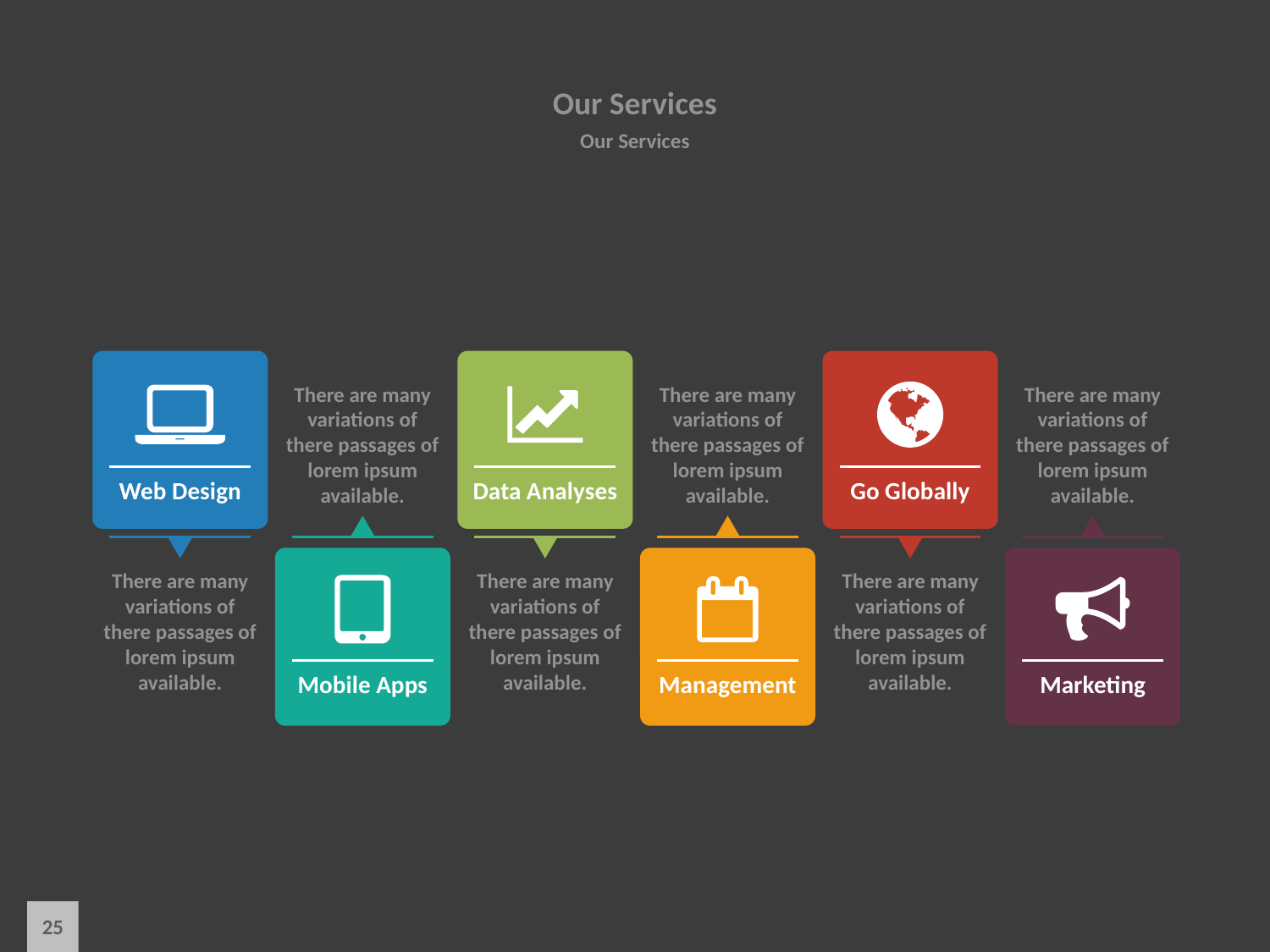

# Our Services
Our Services

There are many variations of there passages of lorem ipsum available.
There are many variations of there passages of lorem ipsum available.
There are many variations of there passages of lorem ipsum available.

Web Design
Data Analyses
Go Globally

There are many variations of there passages of lorem ipsum available.
There are many variations of there passages of lorem ipsum available.
There are many variations of there passages of lorem ipsum available.

Mobile Apps
Management
Marketing